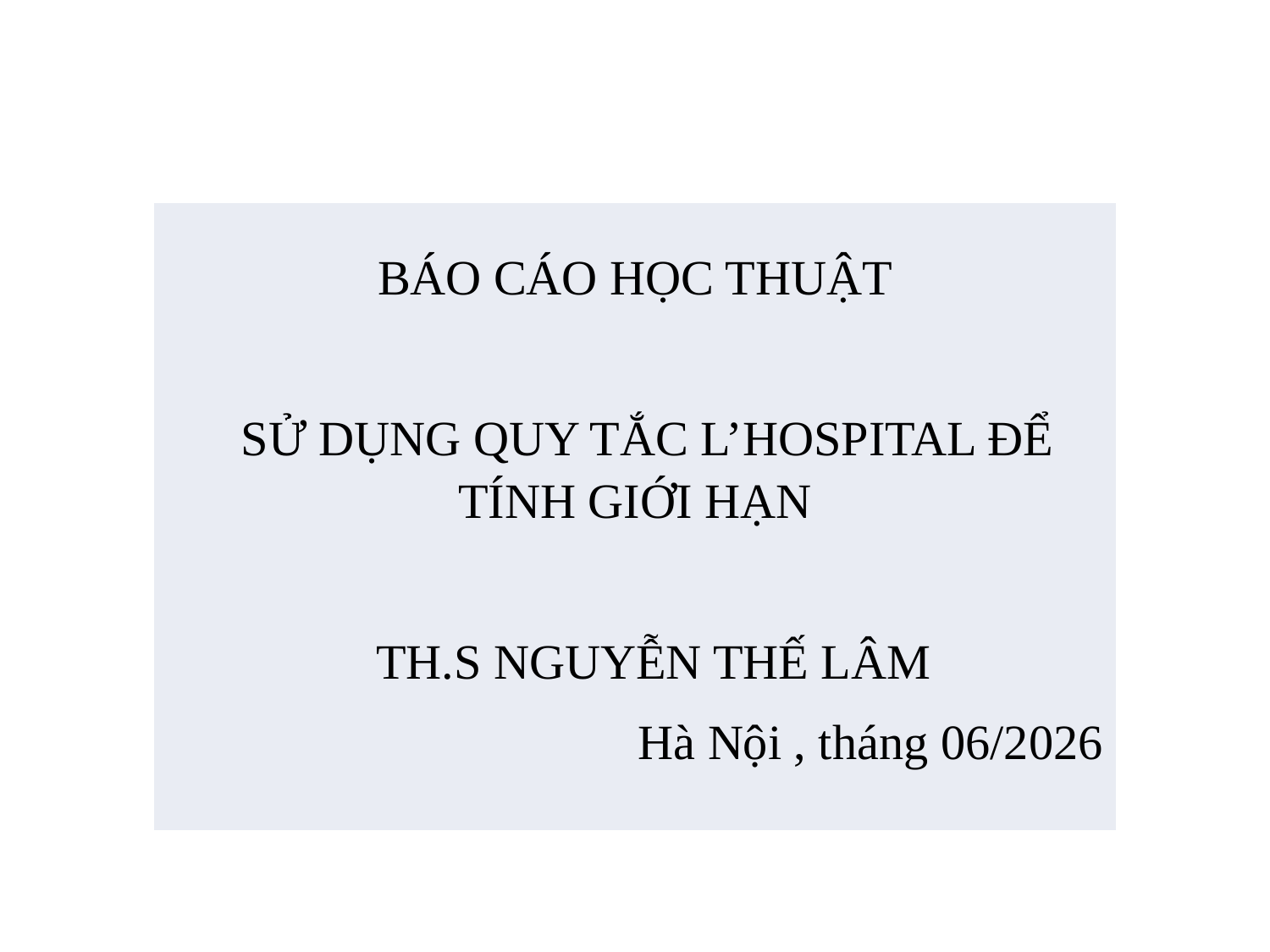

| BÁO CÁO HỌC THUẬT     SỬ DỤNG QUY TẮC L’HOSPITAL ĐỂ TÍNH GIỚI HẠN      TH.S NGUYỄN THẾ LÂM Hà Nội , tháng 06/2026 |
| --- |